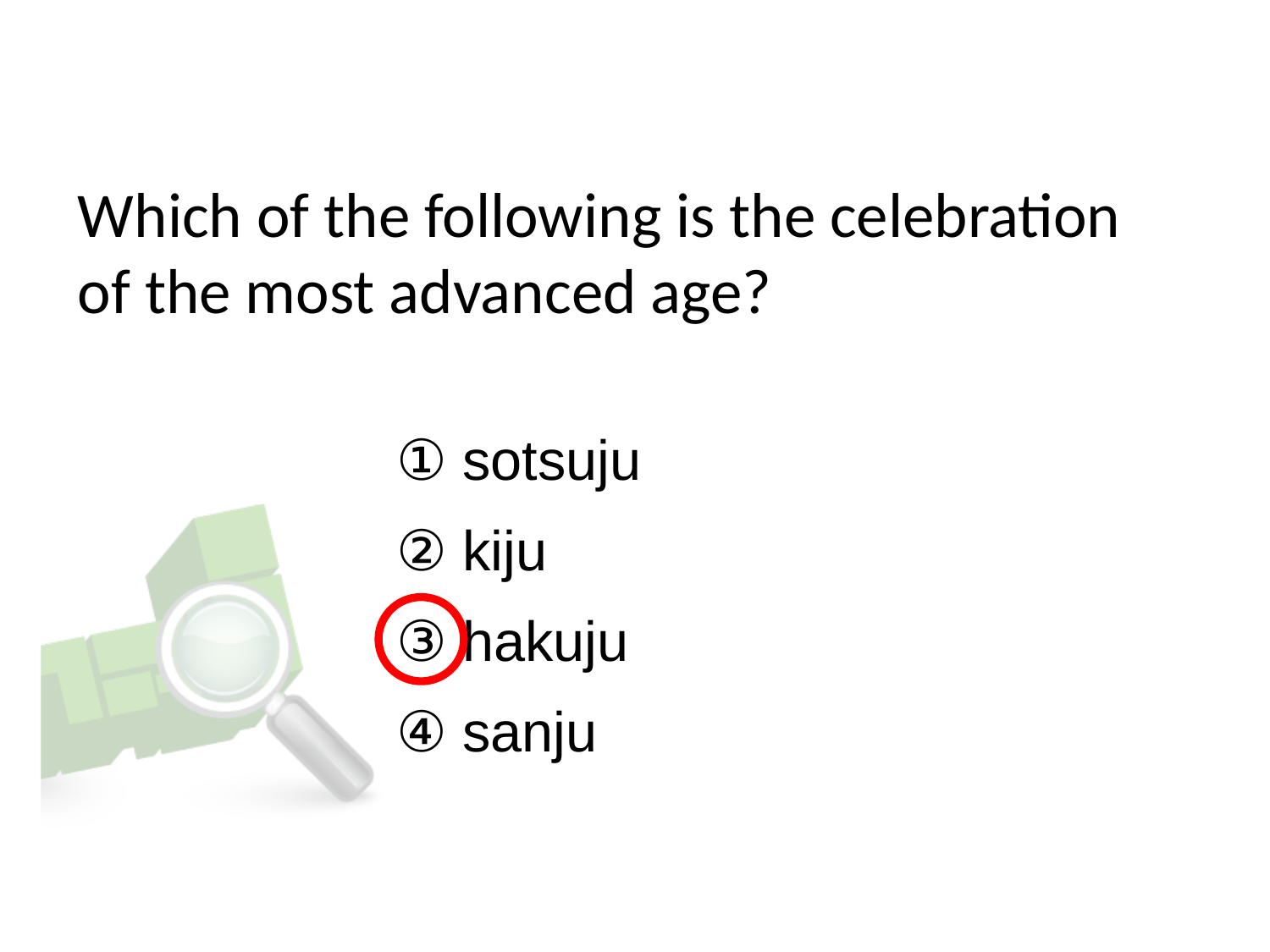

# Which of the following is the celebration of the most advanced age?
① sotsuju
② kiju
③ hakuju
④ sanju